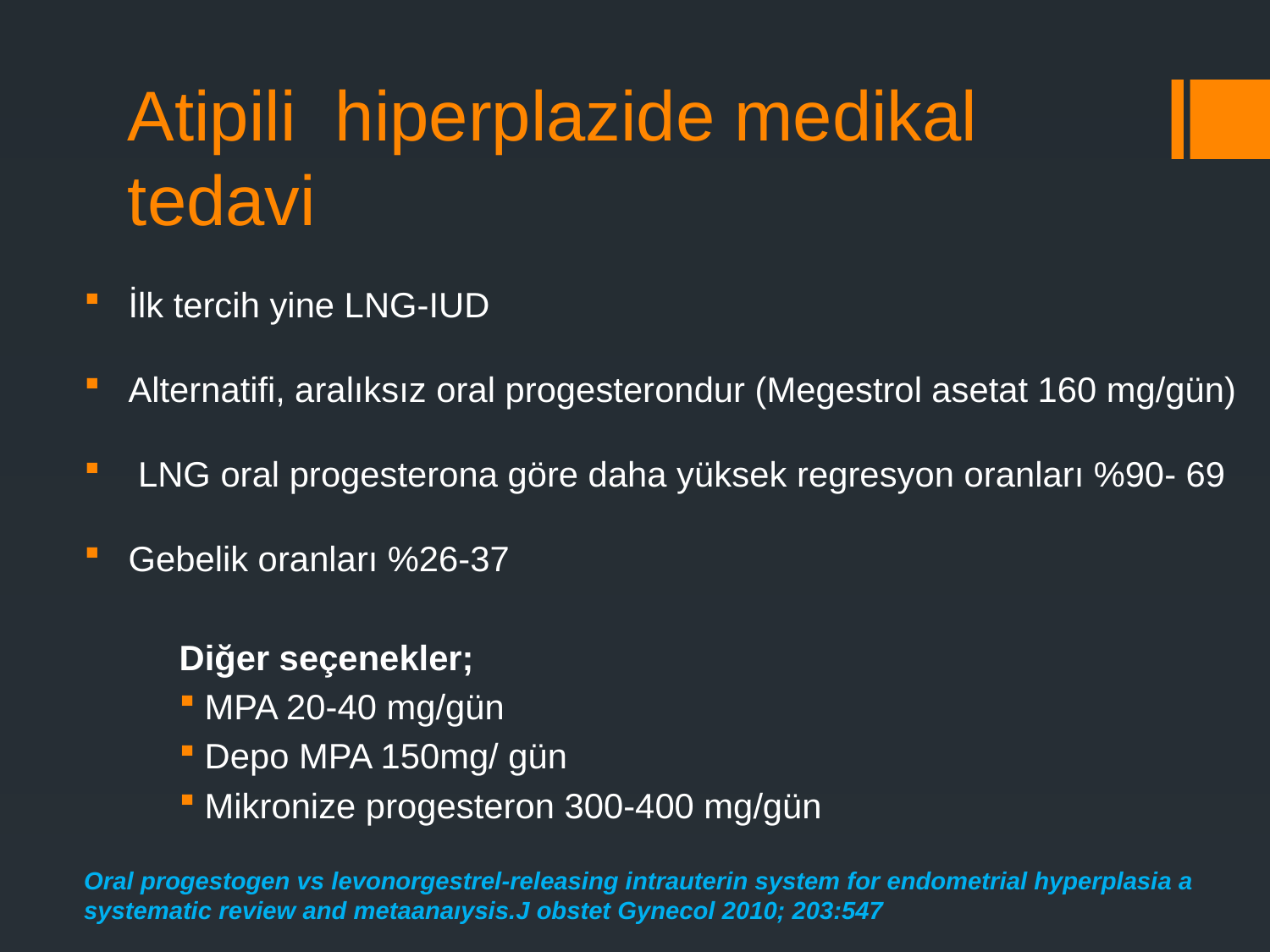

# Atipili  hiperplazide medikal tedavi
İlk tercih yine LNG-IUD

Alternatifi, aralıksız oral progesterondur (Megestrol asetat 160 mg/gün)

 LNG oral progesterona göre daha yüksek regresyon oranları %90- 69

Gebelik oranları %26-37

Diğer seçenekler;
MPA 20-40 mg/gün
Depo MPA 150mg/ gün
Mikronize progesteron 300-400 mg/gün

Oral progestogen vs levonorgestrel-releasing intrauterin system for endometrial hyperplasia a systematic review and metaanaıysis.J obstet Gynecol 2010; 203:547